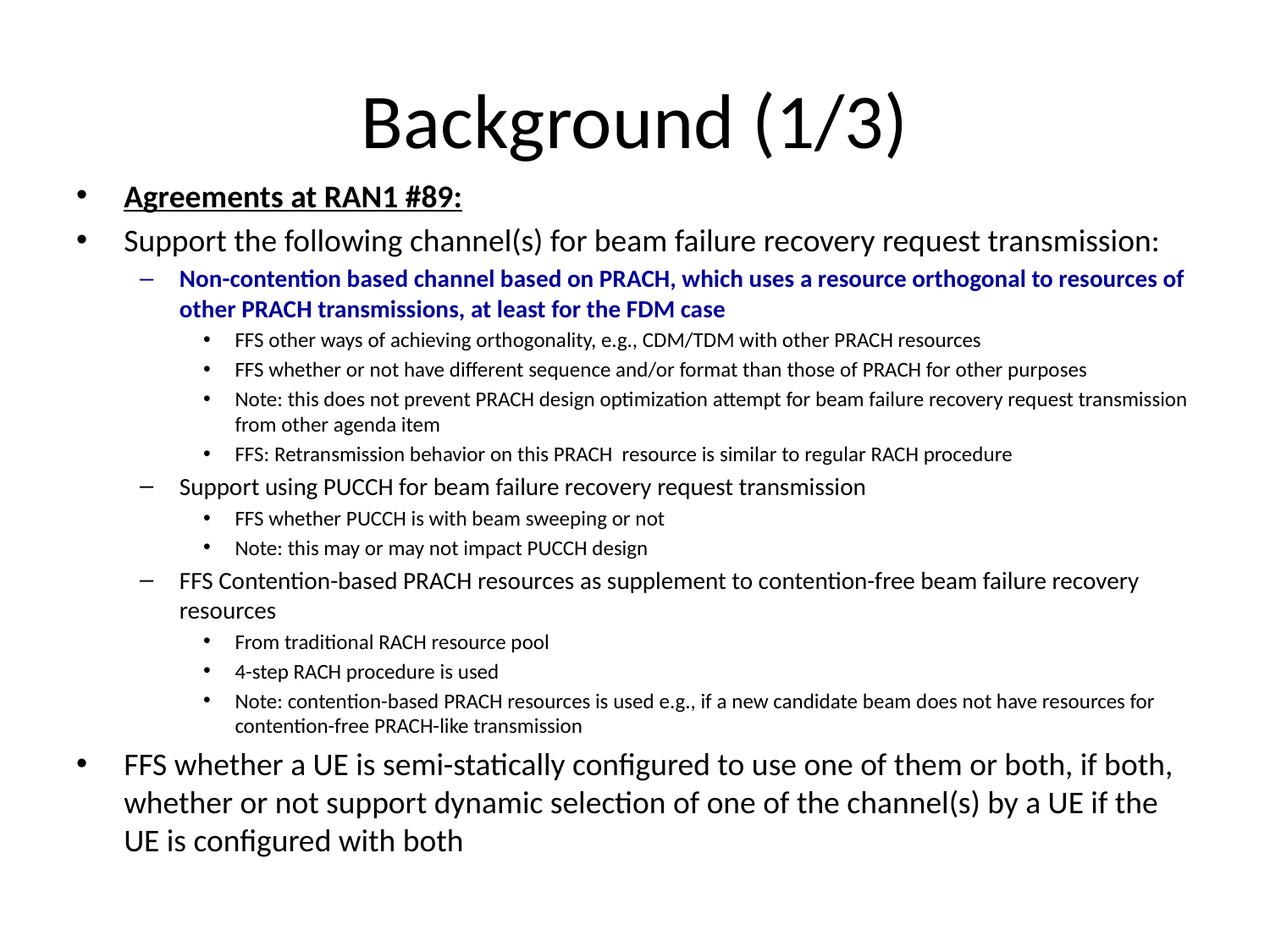

# Background (1/3)
Agreements at RAN1 #89:
Support the following channel(s) for beam failure recovery request transmission:
Non-contention based channel based on PRACH, which uses a resource orthogonal to resources of other PRACH transmissions, at least for the FDM case
FFS other ways of achieving orthogonality, e.g., CDM/TDM with other PRACH resources
FFS whether or not have different sequence and/or format than those of PRACH for other purposes
Note: this does not prevent PRACH design optimization attempt for beam failure recovery request transmission from other agenda item
FFS: Retransmission behavior on this PRACH  resource is similar to regular RACH procedure
Support using PUCCH for beam failure recovery request transmission
FFS whether PUCCH is with beam sweeping or not
Note: this may or may not impact PUCCH design
FFS Contention-based PRACH resources as supplement to contention-free beam failure recovery resources
From traditional RACH resource pool
4-step RACH procedure is used
Note: contention-based PRACH resources is used e.g., if a new candidate beam does not have resources for contention-free PRACH-like transmission
FFS whether a UE is semi-statically configured to use one of them or both, if both, whether or not support dynamic selection of one of the channel(s) by a UE if the UE is configured with both